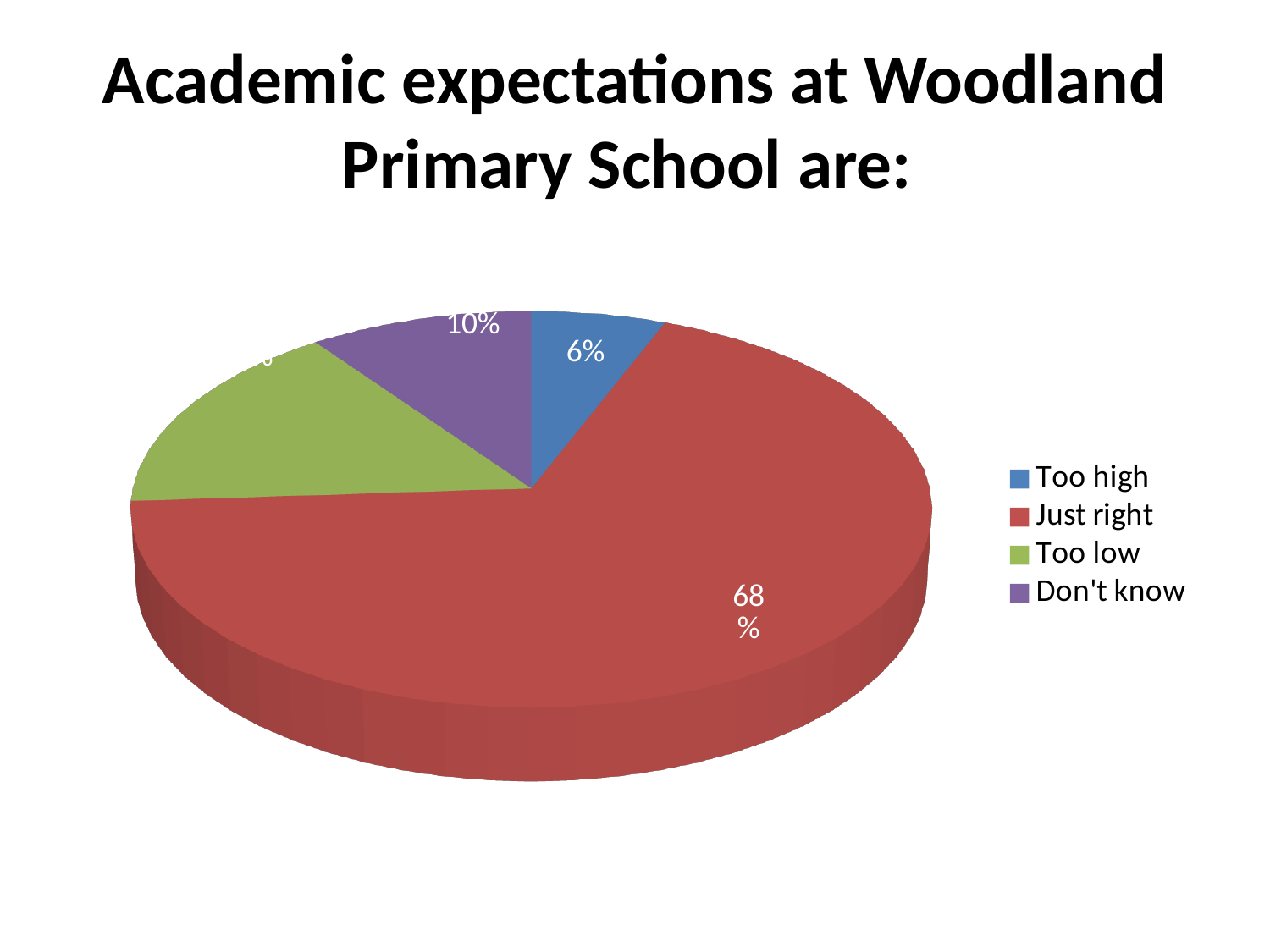

# Academic expectations at Woodland Primary School are:

[unsupported chart]